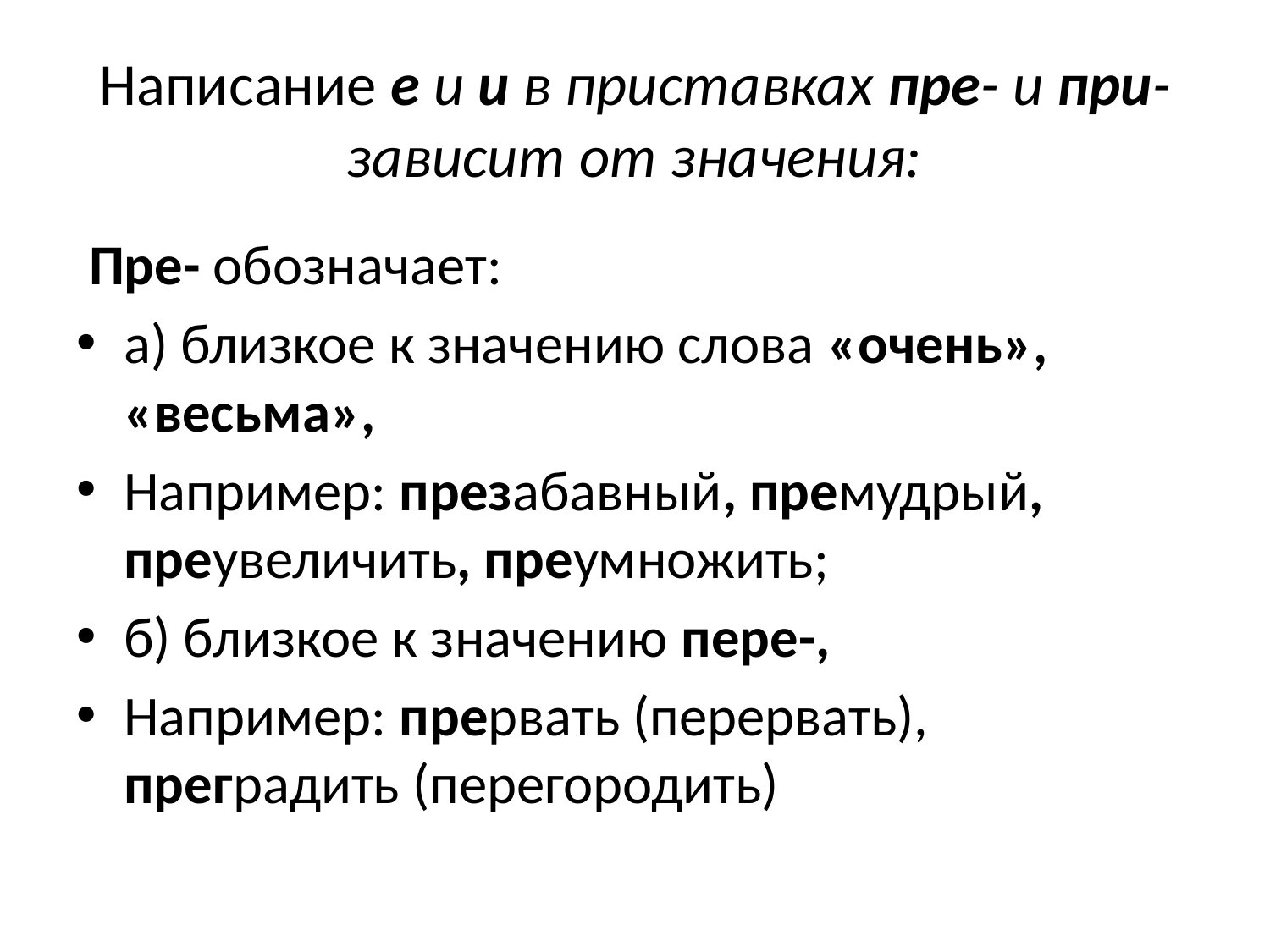

# Написание е и и в приставках пре- и при- зависит от значения:
 Пре- обозначает:
а) близкое к значению слова «очень», «весьма»,
Например: презабавный, премудрый, преувеличить, преумножить;
б) близкое к значению пере-,
Например: прервать (перервать), преградить (перегородить)